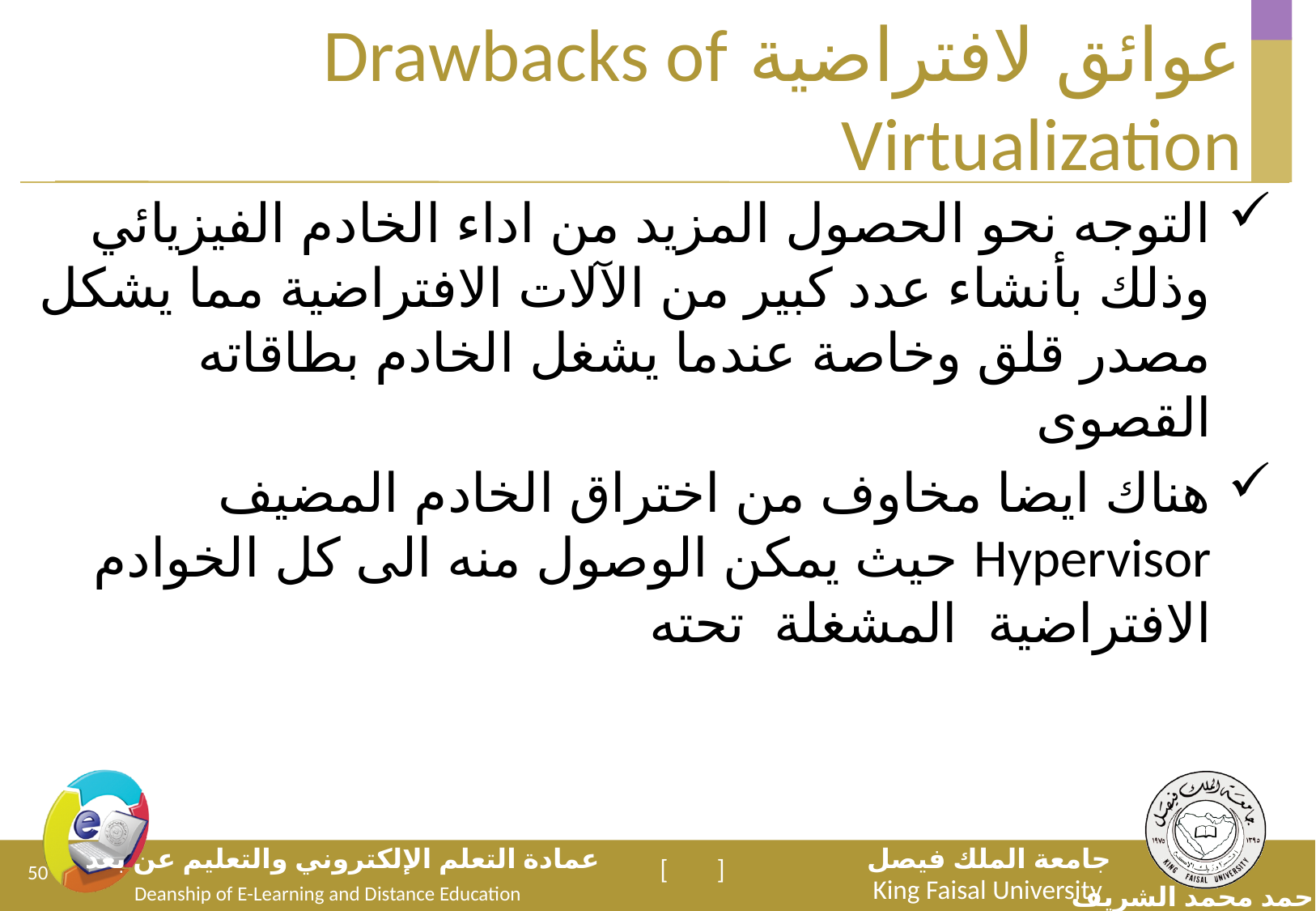

عوائق لافتراضية Drawbacks of Virtualization
التوجه نحو الحصول المزيد من اداء الخادم الفيزيائي وذلك بأنشاء عدد كبير من الآلات الافتراضية مما يشكل مصدر قلق وخاصة عندما يشغل الخادم بطاقاته القصوى
هناك ايضا مخاوف من اختراق الخادم المضيف Hypervisor حيث يمكن الوصول منه الى كل الخوادم الافتراضية  المشغلة  تحته
50